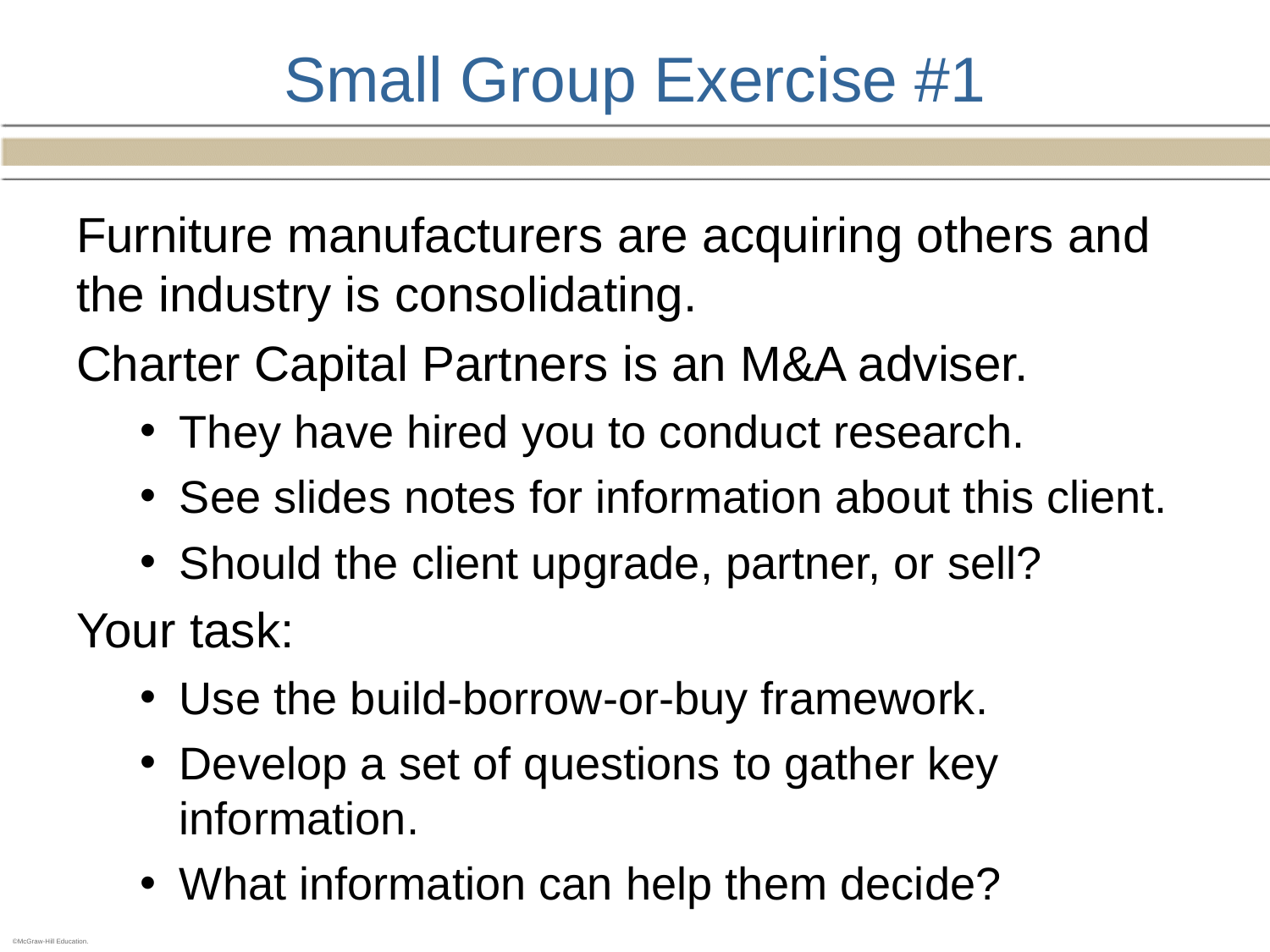

# Small Group Exercise #1
Furniture manufacturers are acquiring others and the industry is consolidating.
Charter Capital Partners is an M&A adviser.
They have hired you to conduct research.
See slides notes for information about this client.
Should the client upgrade, partner, or sell?
Your task:
Use the build-borrow-or-buy framework.
Develop a set of questions to gather key information.
What information can help them decide?